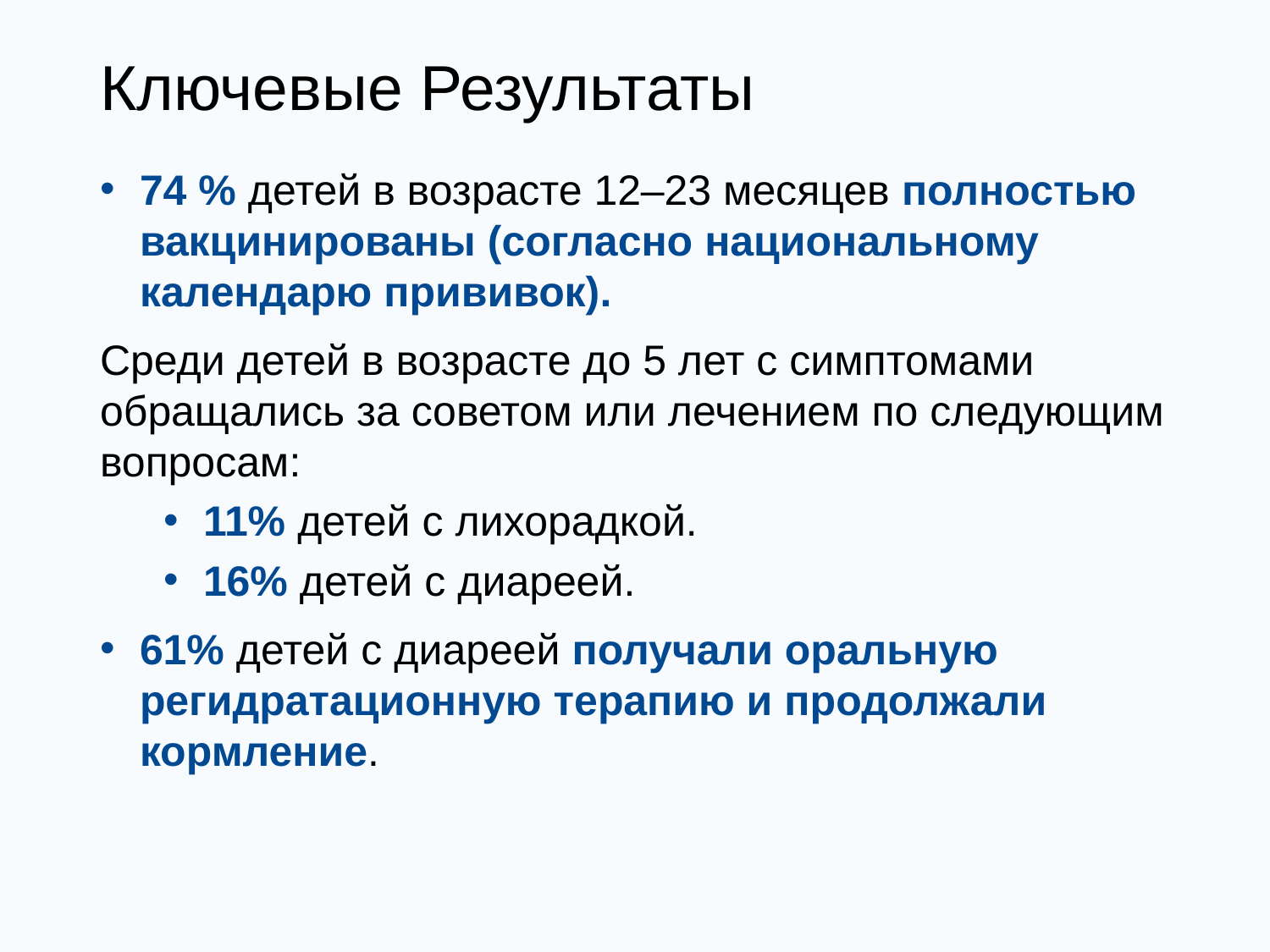

# Ключевые Результаты
74 % детей в возрасте 12–23 месяцев полностью вакцинированы (согласно национальному календарю прививок).
Среди детей в возрасте до 5 лет с симптомами обращались за советом или лечением по следующим вопросам:
11% детей с лихорадкой.
16% детей с диареей.
61% детей с диареей получали оральную регидратационную терапию и продолжали кормление.